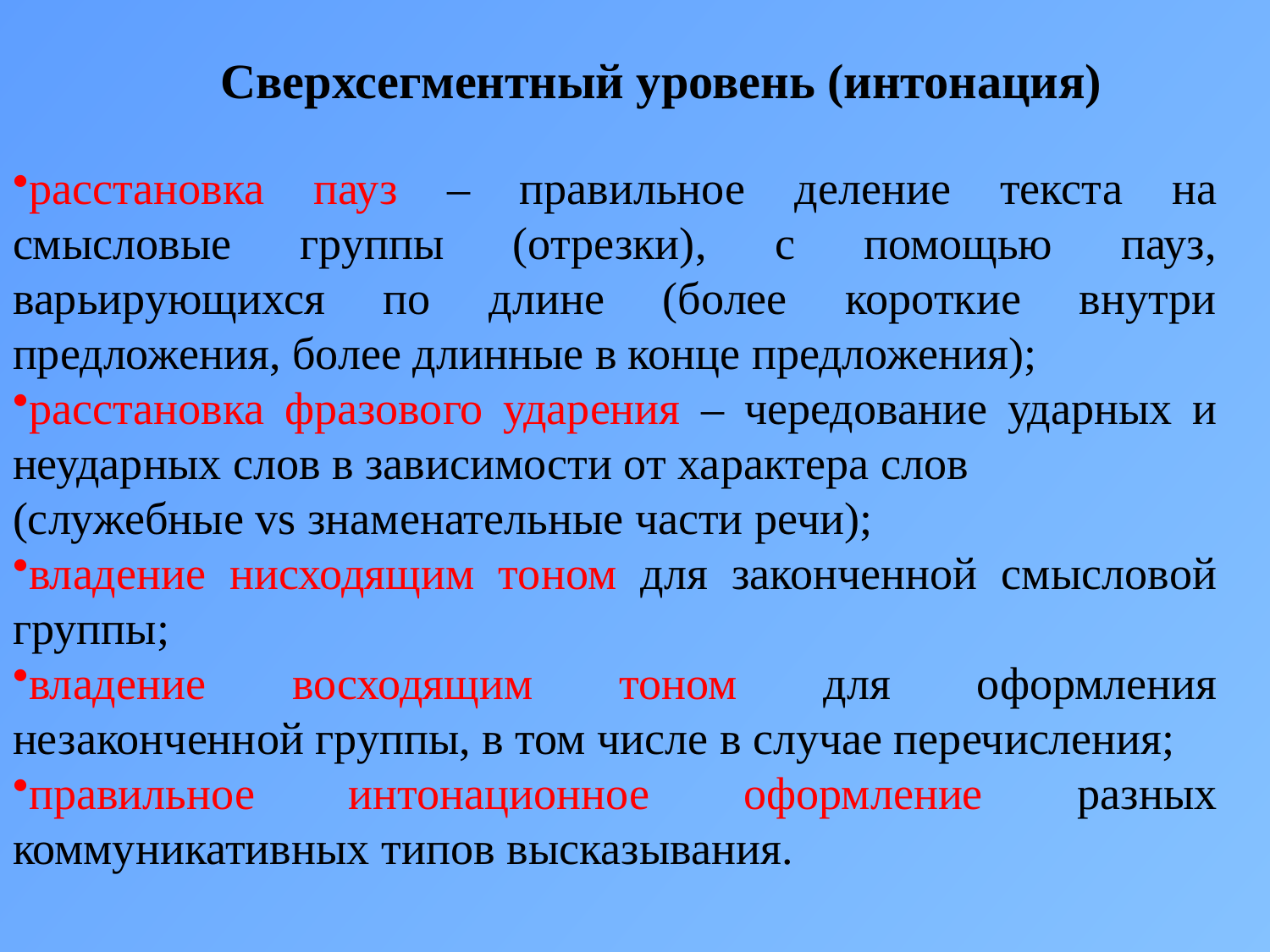

Сверхсегментный уровень (интонация)
расстановка пауз – правильное деление текста на смысловые группы (отрезки), с помощью пауз, варьирующихся по длине (более короткие внутри предложения, более длинные в конце предложения);
расстановка фразового ударения – чередование ударных и неударных слов в зависимости от характера слов
(служебные vs знаменательные части речи);
владение нисходящим тоном для законченной смысловой группы;
владение восходящим тоном для оформления незаконченной группы, в том числе в случае перечисления;
правильное интонационное оформление разных коммуникативных типов высказывания.